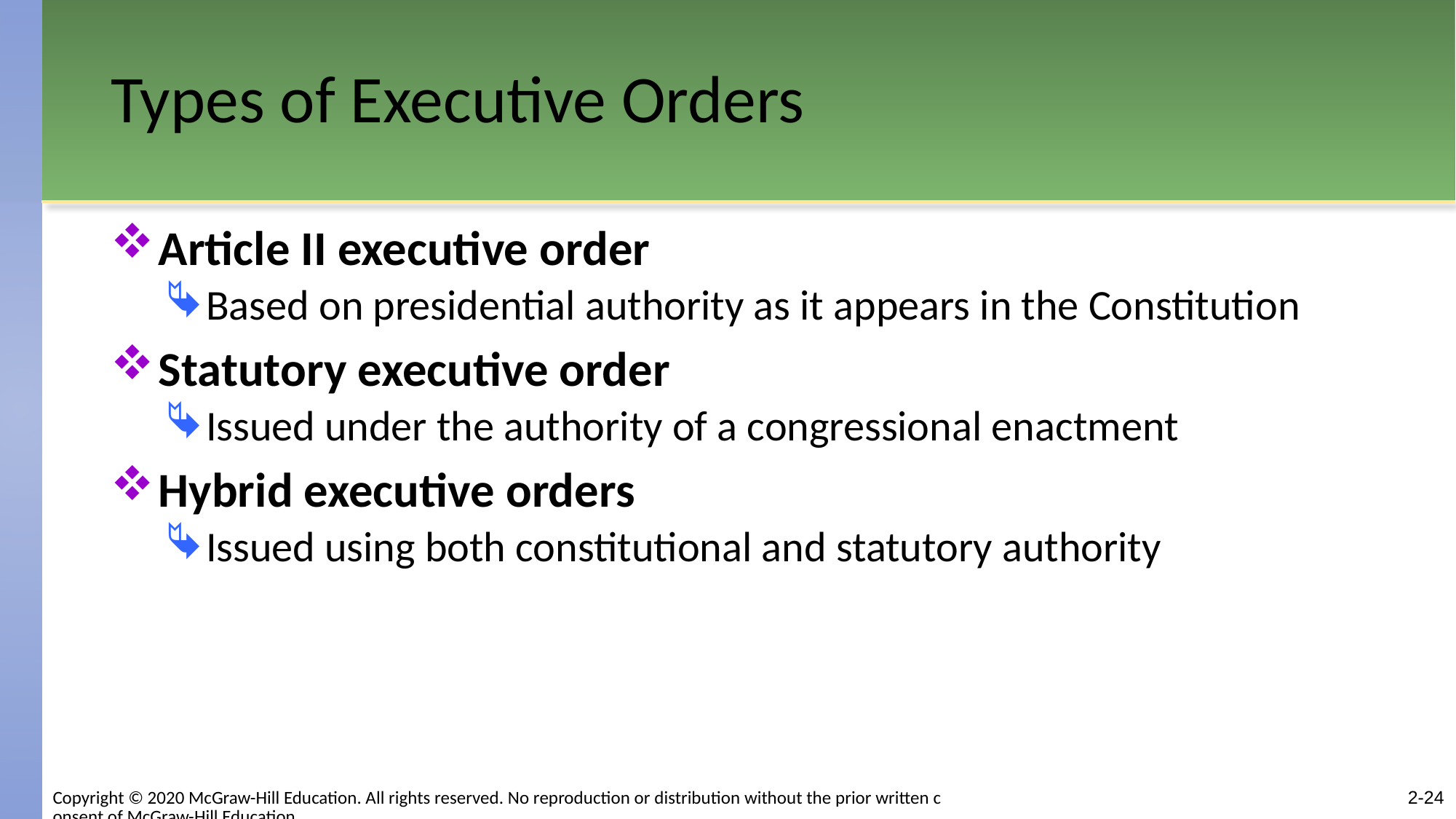

# Types of Executive Orders
Article II executive order
Based on presidential authority as it appears in the Constitution
Statutory executive order
Issued under the authority of a congressional enactment
Hybrid executive orders
Issued using both constitutional and statutory authority
2-24
Copyright © 2020 McGraw-Hill Education. All rights reserved. No reproduction or distribution without the prior written consent of McGraw-Hill Education.